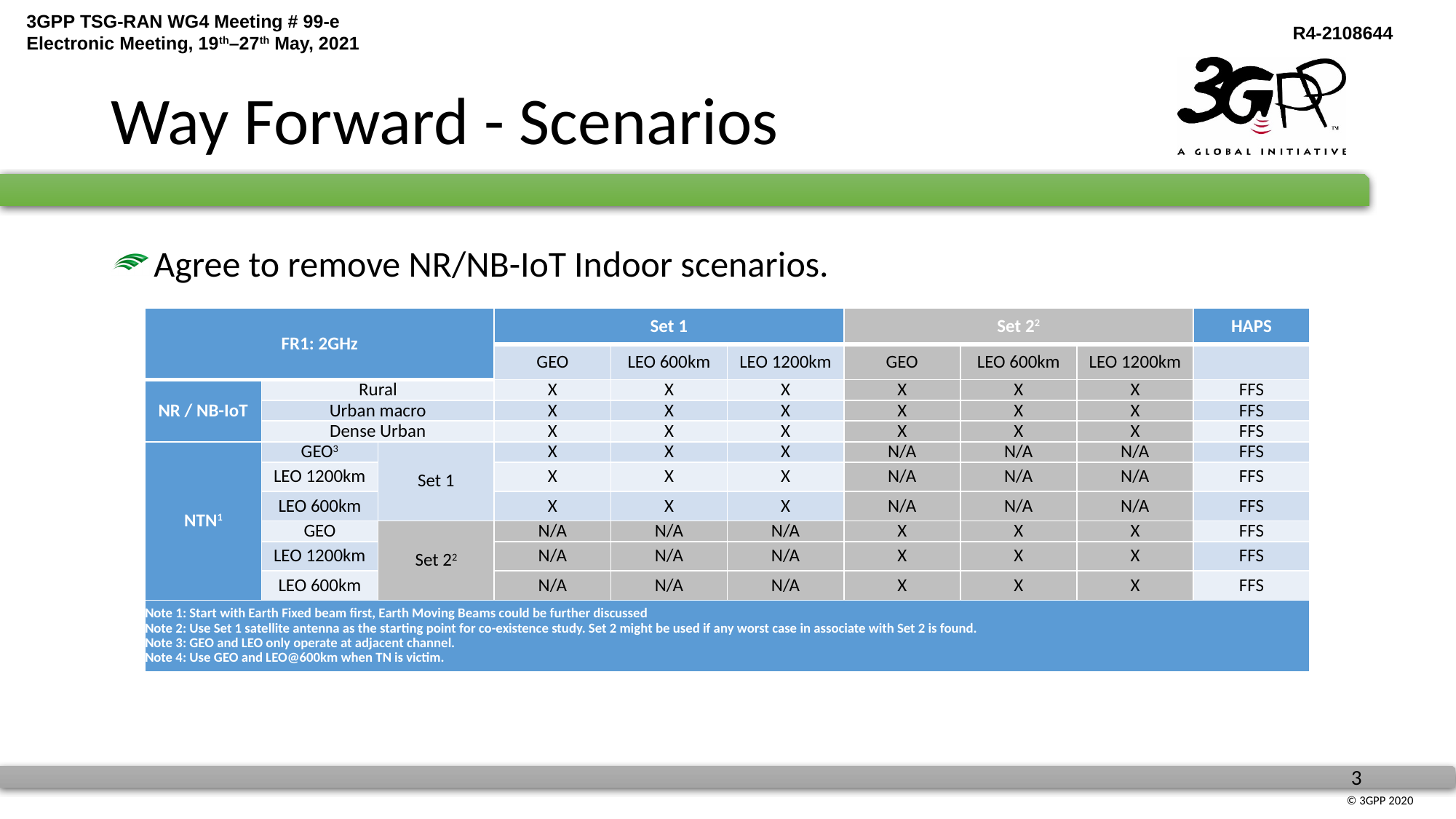

# Way Forward - Scenarios
Agree to remove NR/NB-IoT Indoor scenarios.
| FR1: 2GHz |  |  | Set 1 |  |  | Set 22 |  |  | HAPS |
| --- | --- | --- | --- | --- | --- | --- | --- | --- | --- |
|  |  |  | GEO | LEO 600km | LEO 1200km | GEO | LEO 600km | LEO 1200km |  |
| NR / NB-IoT | Rural |  | X | X | X | X | X | X | FFS |
|  | Urban macro |  | X | X | X | X | X | X | FFS |
|  | Dense Urban |  | X | X | X | X | X | X | FFS |
| NTN1 | GEO3 | Set 1 | X | X | X | N/A | N/A | N/A | FFS |
|  | LEO 1200km |  | X | X | X | N/A | N/A | N/A | FFS |
|  | LEO 600km |  | X | X | X | N/A | N/A | N/A | FFS |
|  | GEO | Set 22 | N/A | N/A | N/A | X | X | X | FFS |
|  | LEO 1200km |  | N/A | N/A | N/A | X | X | X | FFS |
|  | LEO 600km |  | N/A | N/A | N/A | X | X | X | FFS |
| Note 1: Start with Earth Fixed beam first, Earth Moving Beams could be further discussed Note 2: Use Set 1 satellite antenna as the starting point for co-existence study. Set 2 might be used if any worst case in associate with Set 2 is found. Note 3: GEO and LEO only operate at adjacent channel. Note 4: Use GEO and LEO@600km when TN is victim. |  |  |  |  |  |  |  |  |  |